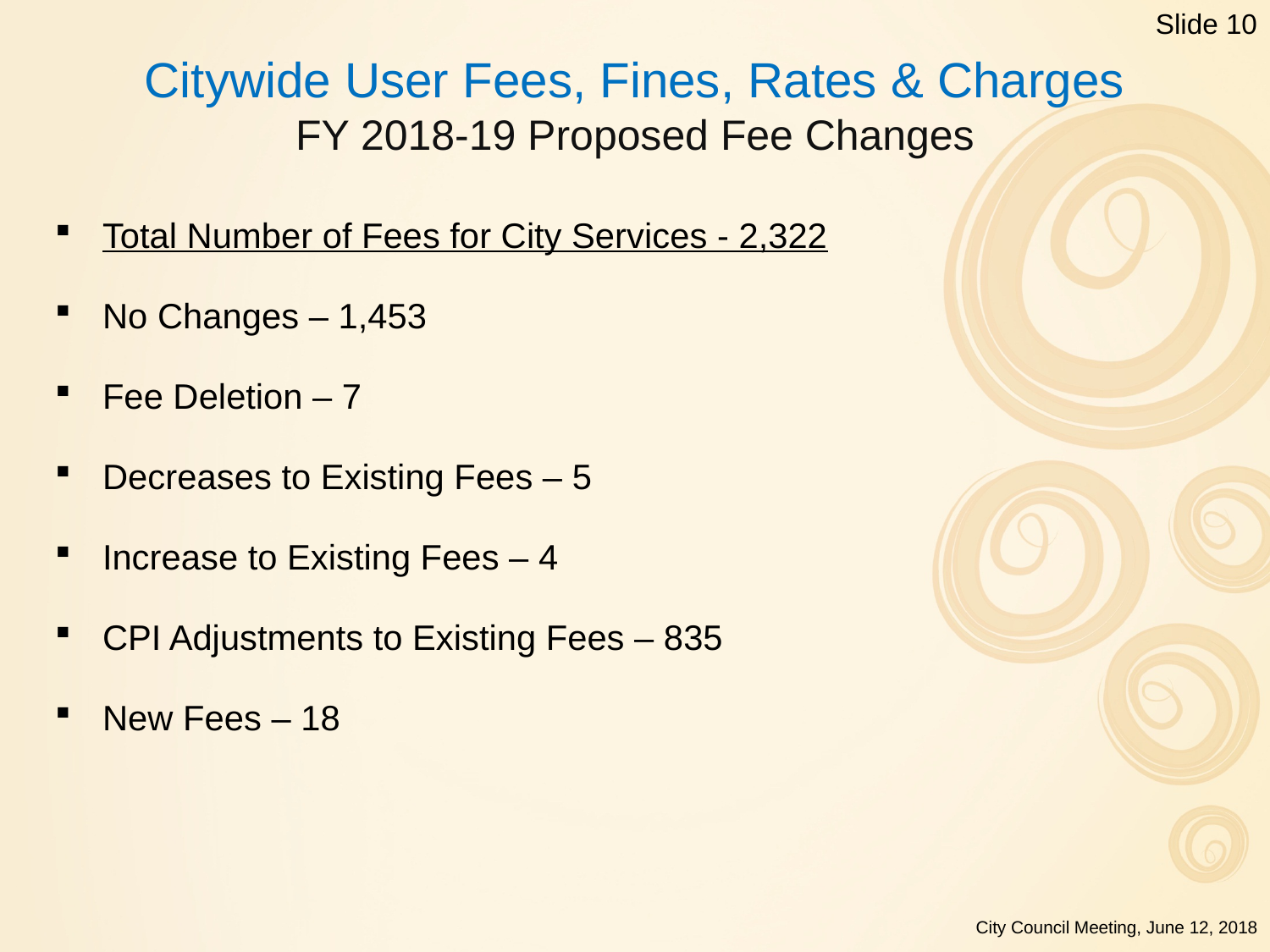

Slide 10
Citywide User Fees, Fines, Rates & Charges
FY 2018-19 Proposed Fee Changes
Total Number of Fees for City Services - 2,322
No Changes – 1,453
Fee Deletion – 7
Decreases to Existing Fees – 5
Increase to Existing Fees – 4
CPI Adjustments to Existing Fees – 835
New Fees – 18

City Council Meeting, June 12, 2018